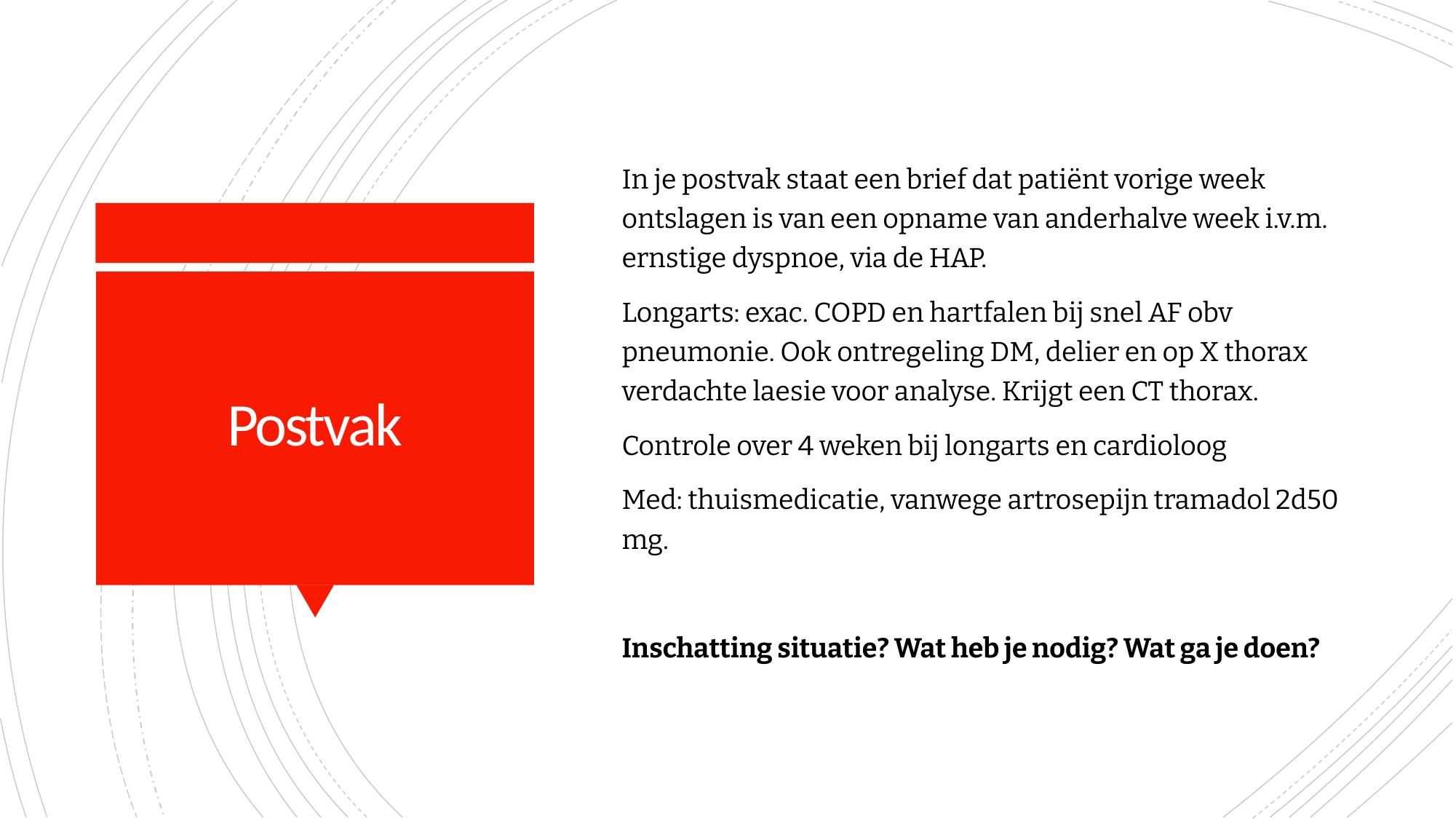

In je postvak staat een brief dat patiënt vorige week ontslagen is van een opname van anderhalve week i.v.m. ernstige dyspnoe, via de HAP.
Longarts: exac. COPD en hartfalen bij snel AF obv pneumonie. Ook ontregeling DM, delier en op X thorax verdachte laesie voor analyse. Krijgt een CT thorax.
Controle over 4 weken bij longarts en cardioloog
Med: thuismedicatie, vanwege artrosepijn tramadol 2d50 mg.

Inschatting situatie? Wat heb je nodig? Wat ga je doen?
# Postvak